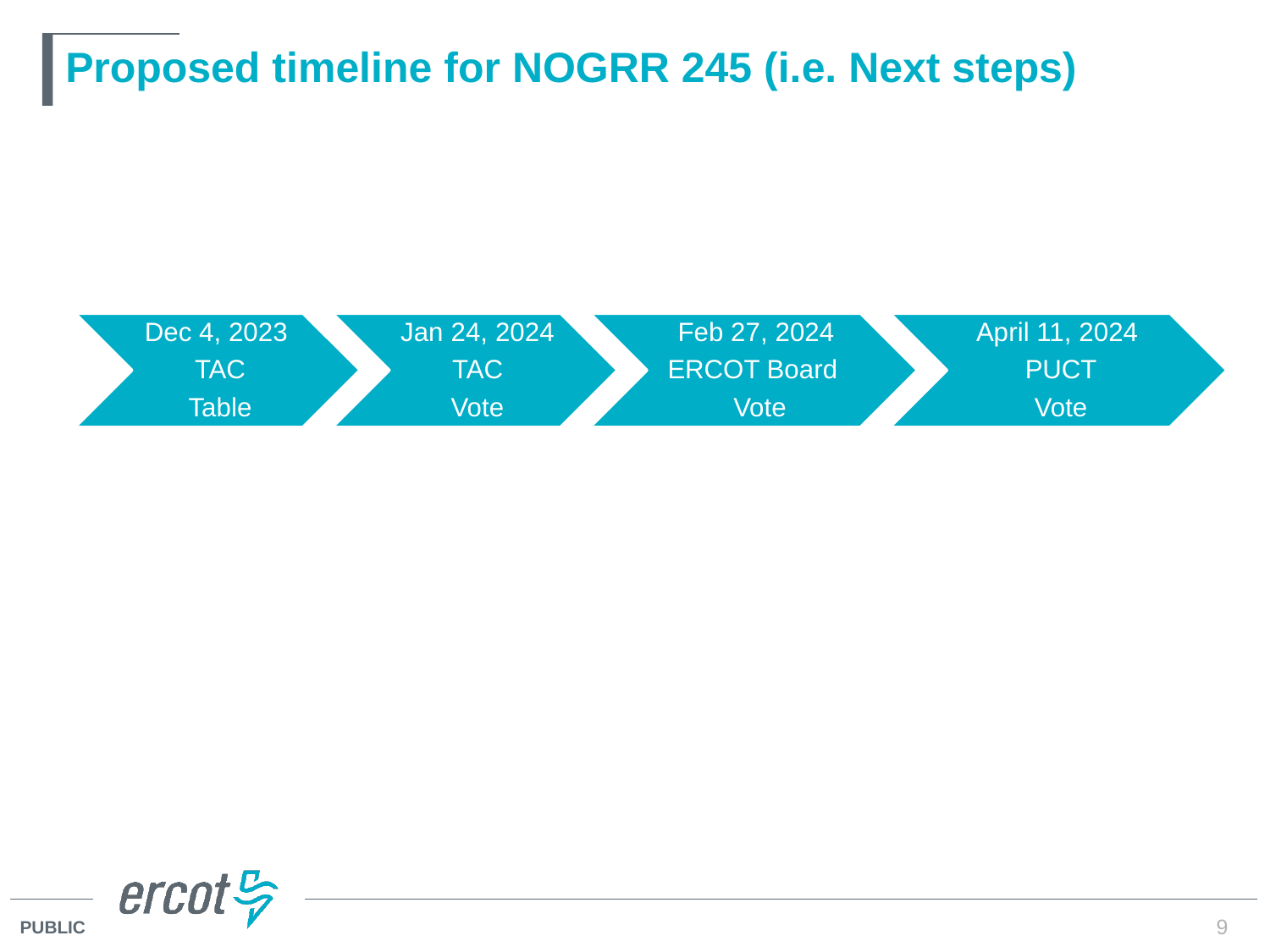

# Proposed timeline for NOGRR 245 (i.e. Next steps)
Dec 4, 2023
TAC
Table
Jan 24, 2024
TAC
Vote
Feb 27, 2024
ERCOT Board
 Vote
April 11, 2024
PUCT
Vote
9